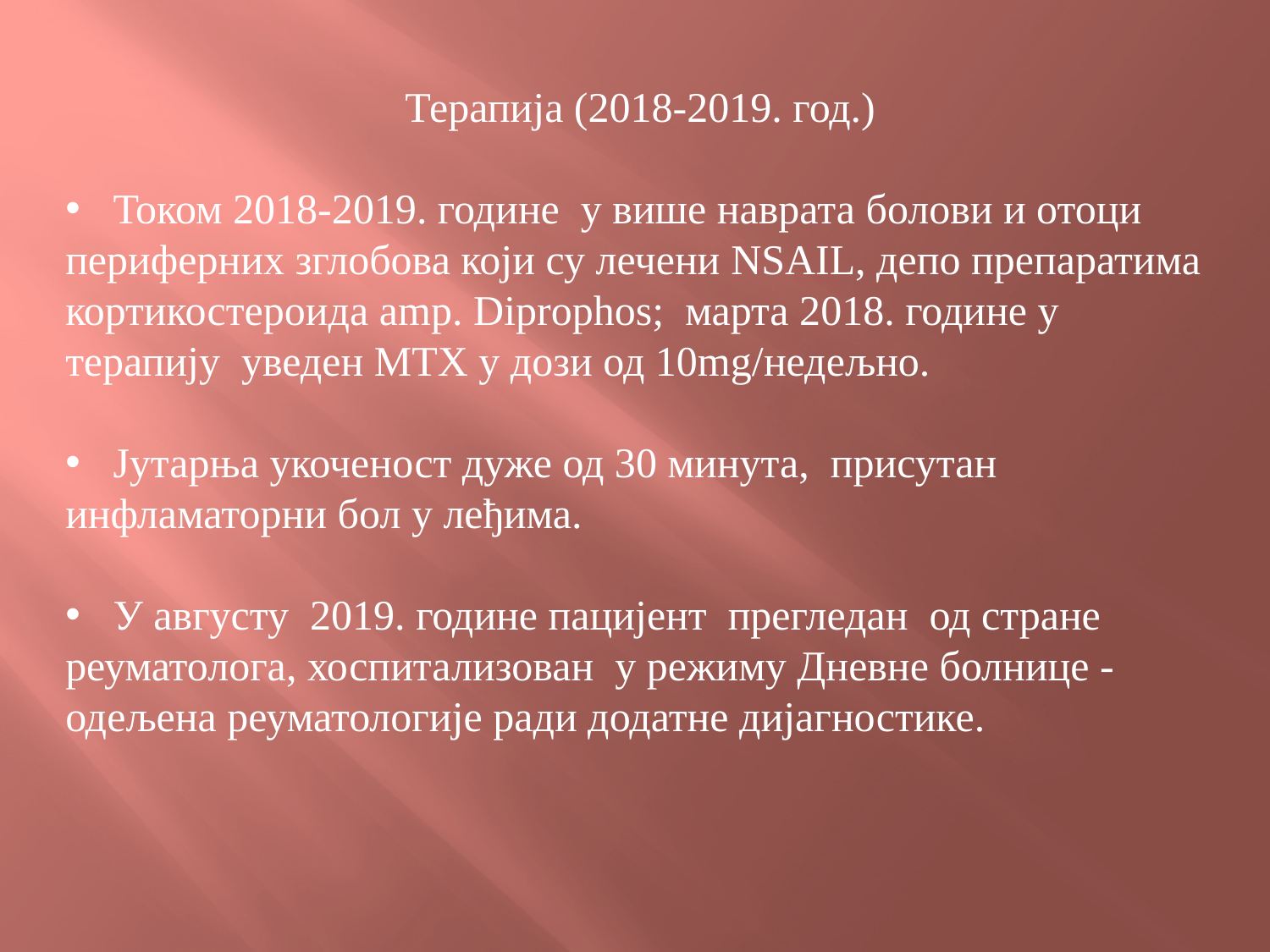

Терапија (2018-2019. год.)

Током 2018-2019. године  у више наврата болови и отоци
периферних зглобова који су лечени NSAIL, депо препаратима кортикостероида amp. Diprophos;  марта 2018. године у терапију  уведен МТX у дози од 10mg/недељно.

Јутарња укоченост дуже од 30 минута,  присутан
инфламаторни бол у леђима.

У августу  2019. године пацијент  прегледан  од стране
реуматолога, хоспитализован  у режиму Дневне болнице -одељена реуматологије ради додатне дијагностике.